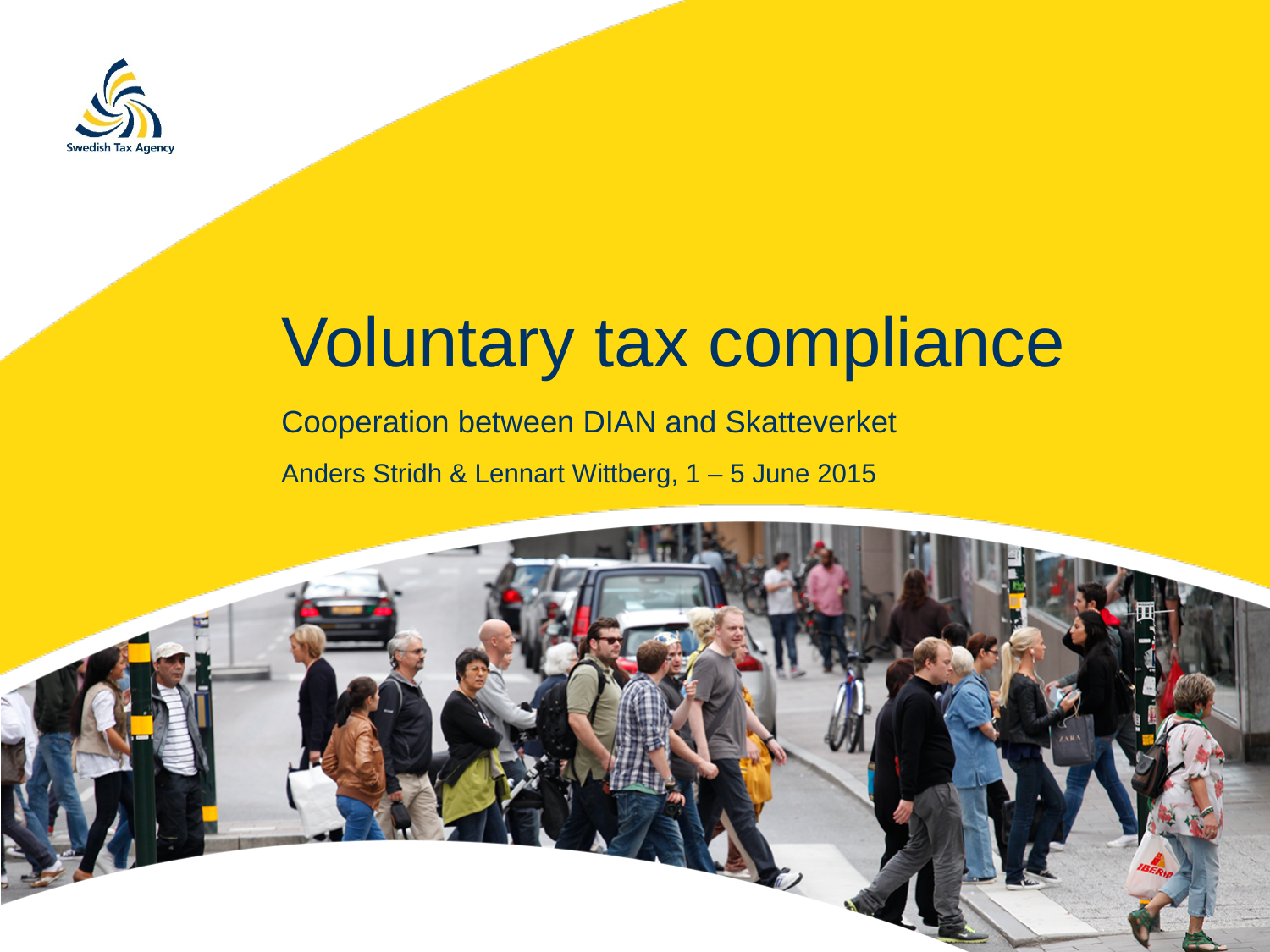

# Voluntary tax compliance
Cooperation between DIAN and Skatteverket
Anders Stridh & Lennart Wittberg, 1 – 5 June 2015